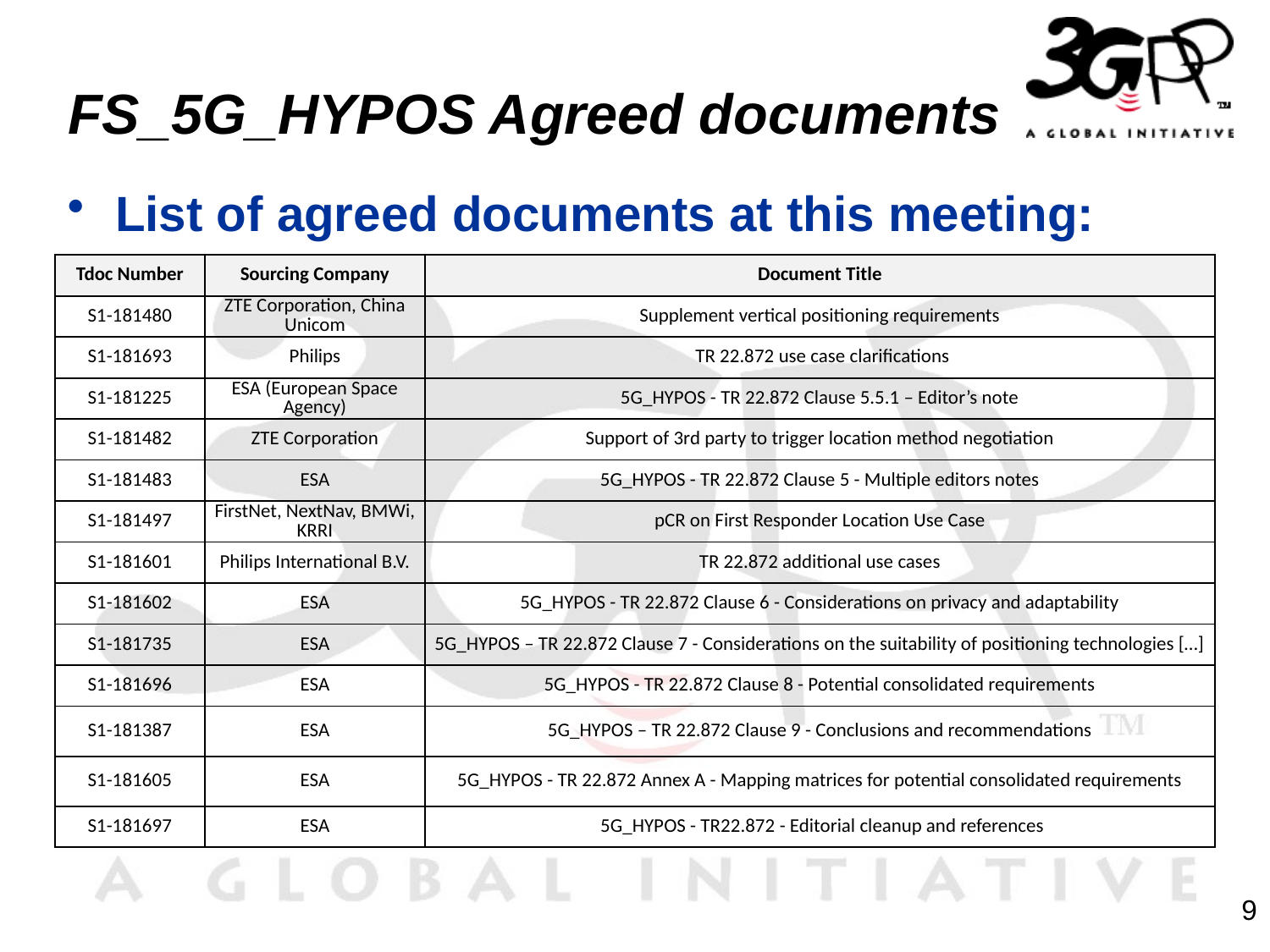

# FS_5G_HYPOS Agreed documents
List of agreed documents at this meeting:
| Tdoc Number | Sourcing Company | Document Title |
| --- | --- | --- |
| S1-181480 | ZTE Corporation, China Unicom | Supplement vertical positioning requirements |
| S1-181693 | Philips | TR 22.872 use case clarifications |
| S1-181225 | ESA (European Space Agency) | 5G\_HYPOS - TR 22.872 Clause 5.5.1 – Editor’s note |
| S1-181482 | ZTE Corporation | Support of 3rd party to trigger location method negotiation |
| S1-181483 | ESA | 5G\_HYPOS - TR 22.872 Clause 5 - Multiple editors notes |
| S1-181497 | FirstNet, NextNav, BMWi, KRRI | pCR on First Responder Location Use Case |
| S1-181601 | Philips International B.V. | TR 22.872 additional use cases |
| S1-181602 | ESA | 5G\_HYPOS - TR 22.872 Clause 6 - Considerations on privacy and adaptability |
| S1-181735 | ESA | 5G\_HYPOS – TR 22.872 Clause 7 - Considerations on the suitability of positioning technologies […] |
| S1-181696 | ESA | 5G\_HYPOS - TR 22.872 Clause 8 - Potential consolidated requirements |
| S1-181387 | ESA | 5G\_HYPOS – TR 22.872 Clause 9 - Conclusions and recommendations |
| S1-181605 | ESA | 5G\_HYPOS - TR 22.872 Annex A - Mapping matrices for potential consolidated requirements |
| S1-181697 | ESA | 5G\_HYPOS - TR22.872 - Editorial cleanup and references |
9